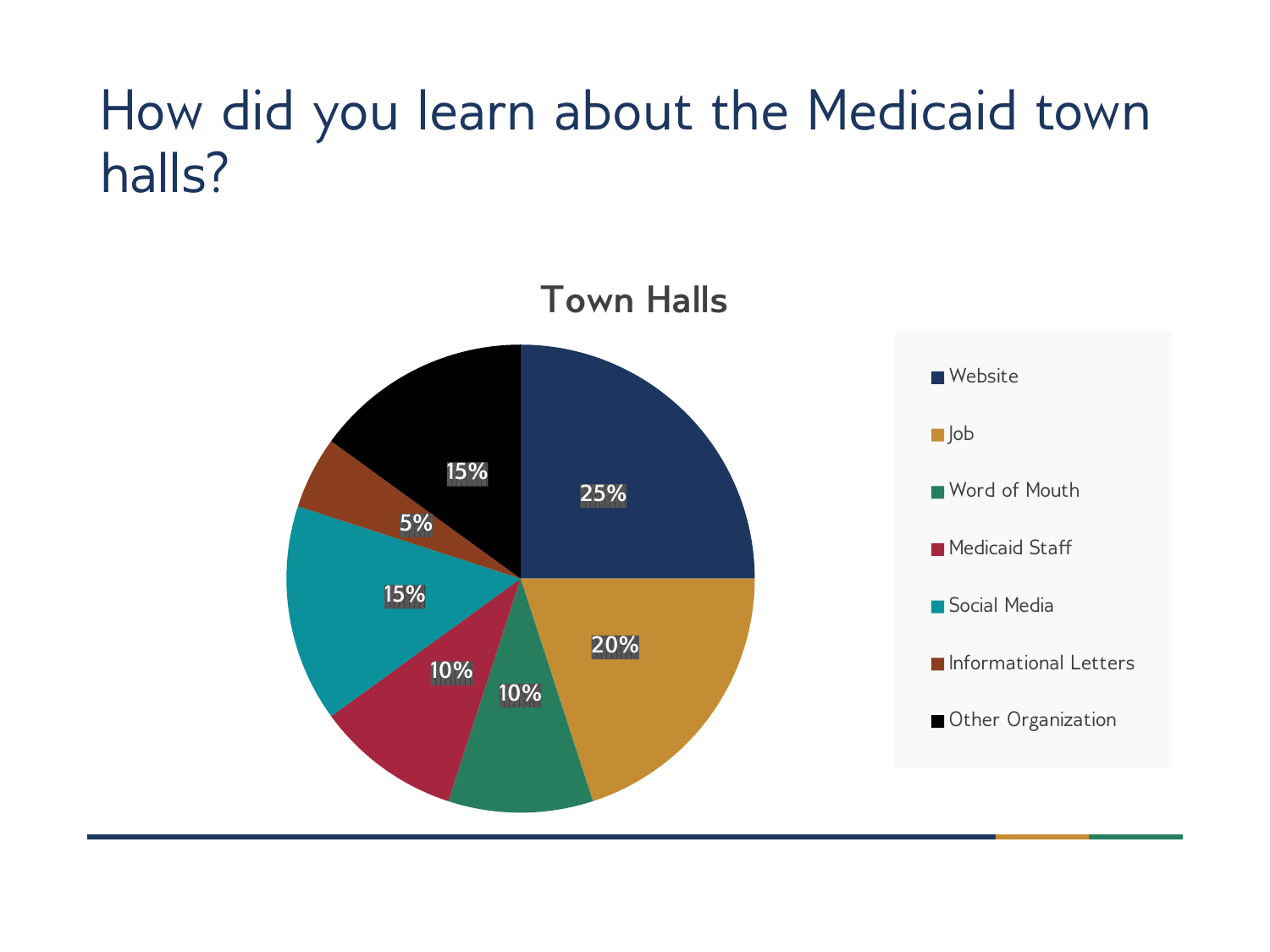

# How did you learn about the Medicaid town halls?

### Chart:

| Category | Town Halls |
|---|---|
| Website | 5.0 |
| Job | 4.0 |
| Word of Mouth | 2.0 |
| Medicaid Staff | 2.0 |
| Social Media | 3.0 |
| Informational Letters | 1.0 |
| Other Organization | 3.0 |
3